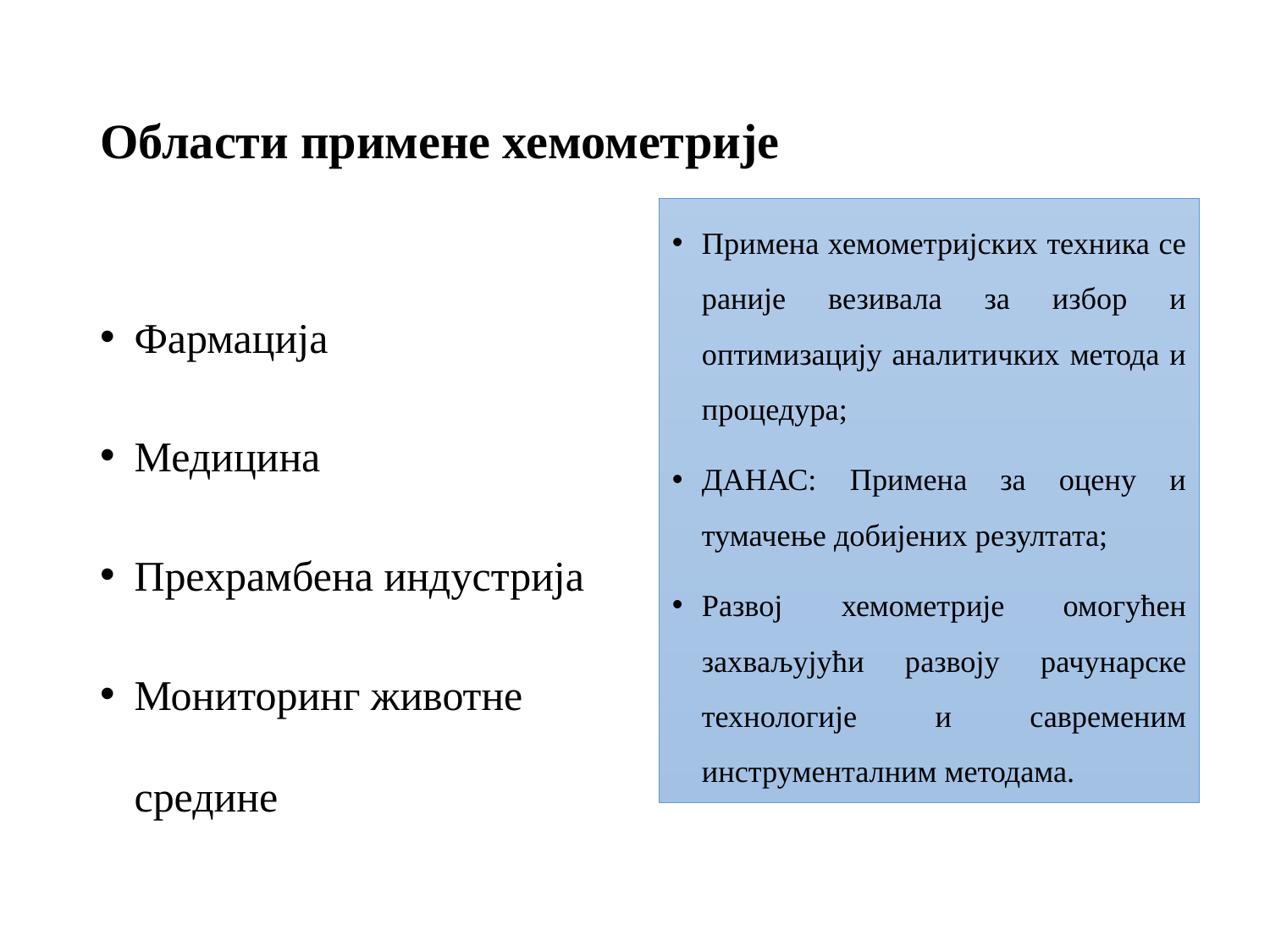

# Области примене хемометрије
Примена хемометријских техника се раније везивала за избор и оптимизацију аналитичких метода и процедура;
ДАНАС: Примена за оцену и тумачење добијених резултата;
Развој хемометрије омогућен захваљујући развоју рачунарске технологије и савременим инструменталним методама.
Фармација
Медицина
Прехрамбена индустрија
Мониторинг животне средине